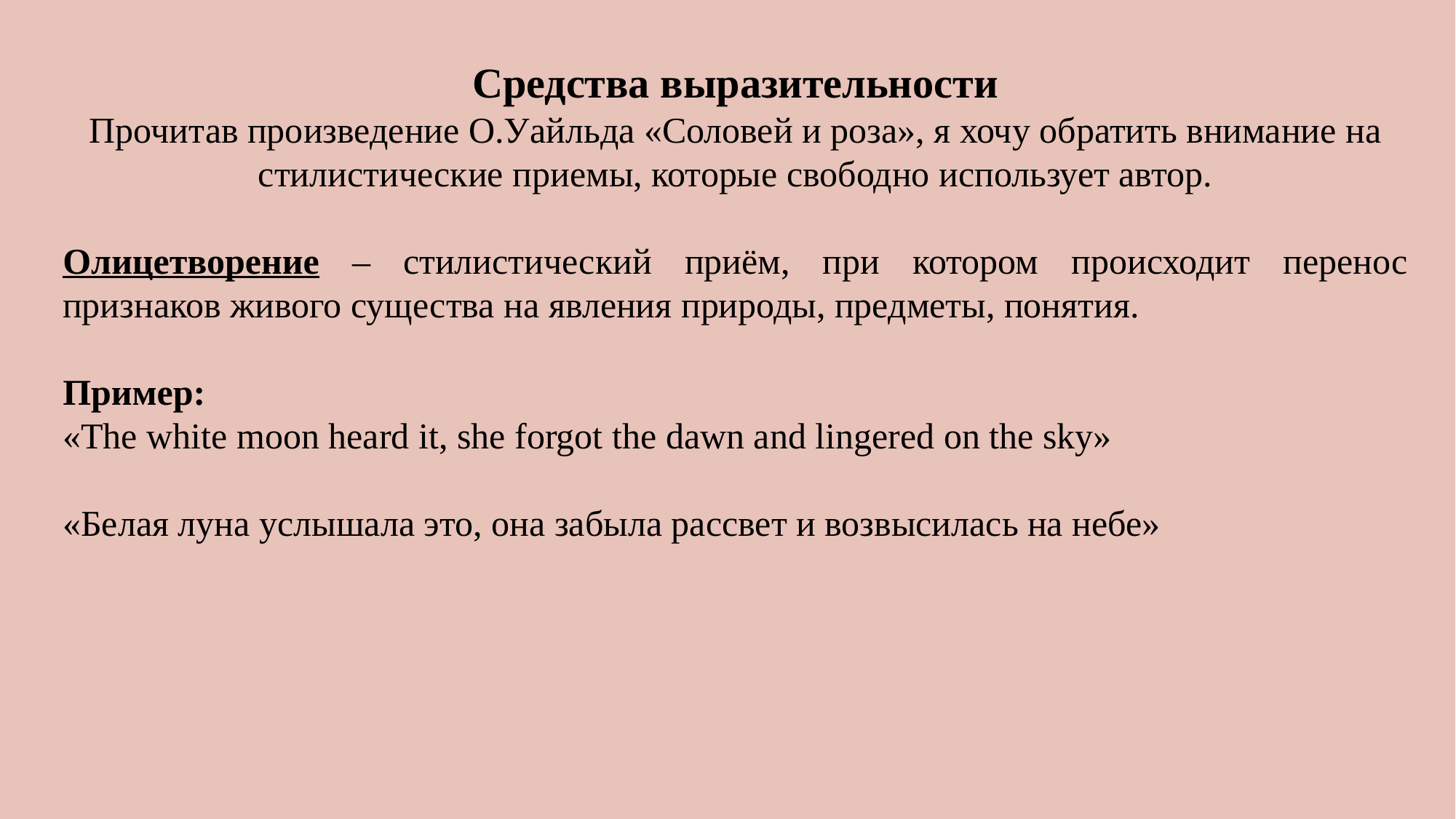

Средства выразительности
Прочитав произведение О.Уайльда «Соловей и роза», я хочу обратить внимание на стилистические приемы, которые свободно использует автор.

Олицетворение – стилистический приём, при котором происходит перенос признаков живого существа на явления природы, предметы, понятия.

Пример:
«The white moon heard it, she forgot the dawn and lingered on the sky»

«Белая луна услышала это, она забыла рассвет и возвысилась на небе»